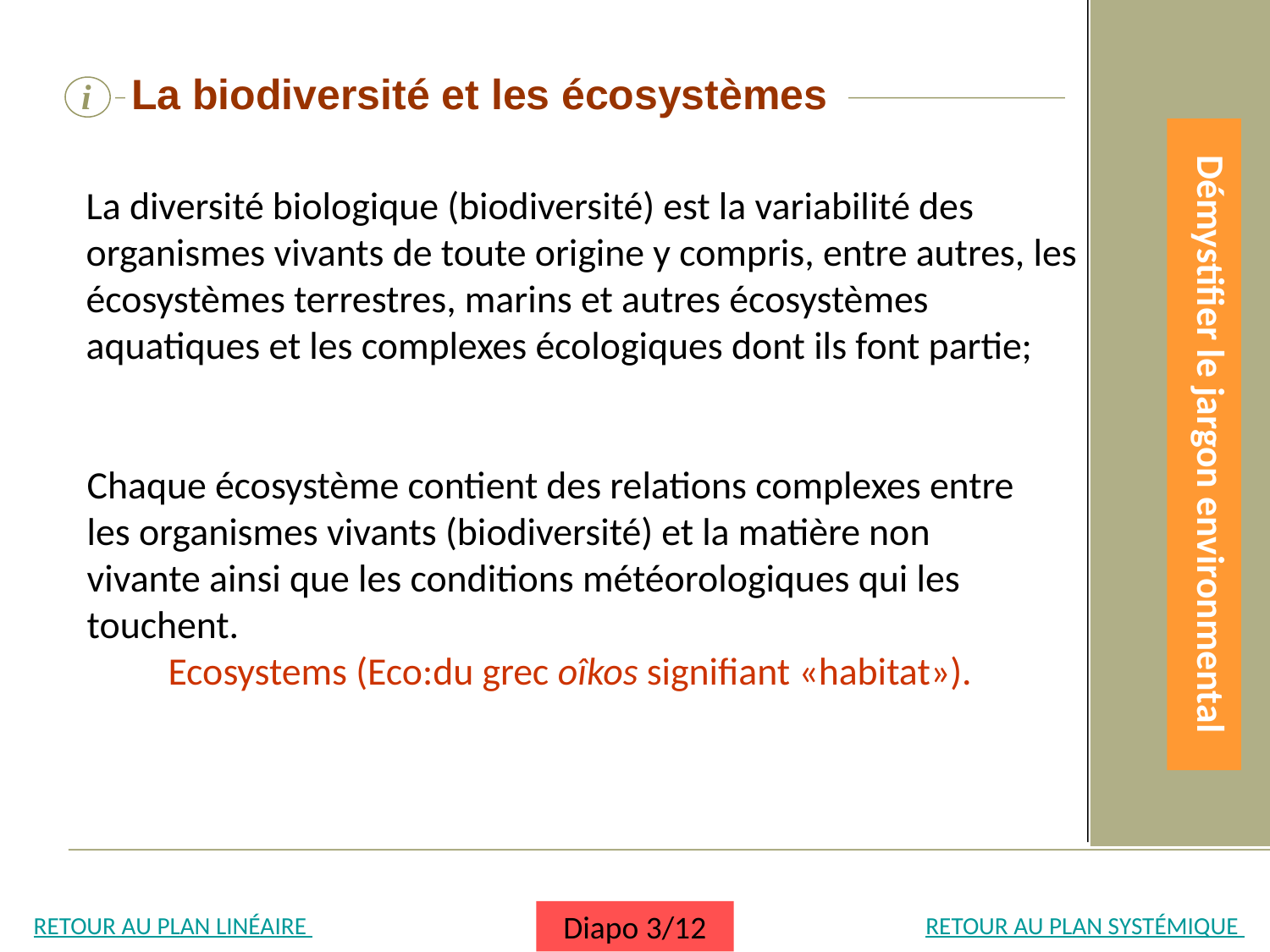

La biodiversité et les écosystèmes
i

La diversité biologique (biodiversité) est la variabilité des organismes vivants de toute origine y compris, entre autres, les écosystèmes terrestres, marins et autres écosystèmes aquatiques et les complexes écologiques dont ils font partie;

Chaque écosystème contient des relations complexes entre les organismes vivants (biodiversité) et la matière non vivante ainsi que les conditions météorologiques qui les touchent.
Ecosystems (Eco:du grec oîkos signifiant «habitat»).

Démystifier le jargon environmental

RETOUR AU PLAN LINÉAIRE
RETOUR AU PLAN SYSTÉMIQUE
Diapo 3/12